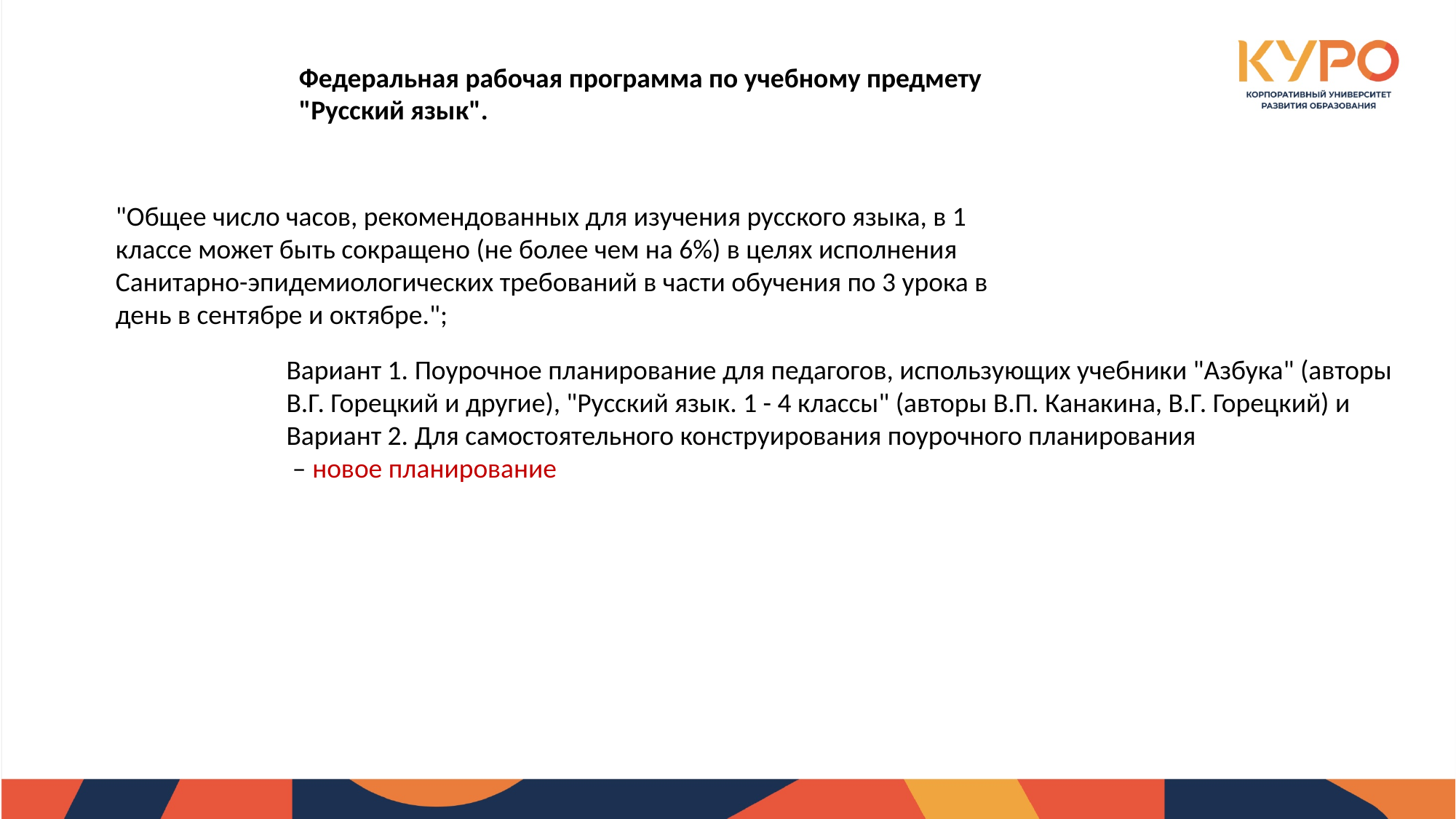

Федеральная рабочая программа по учебному предмету "Русский язык".
"Общее число часов, рекомендованных для изучения русского языка, в 1 классе может быть сокращено (не более чем на 6%) в целях исполнения Санитарно-эпидемиологических требований в части обучения по 3 урока в день в сентябре и октябре.";
Вариант 1. Поурочное планирование для педагогов, использующих учебники "Азбука" (авторы В.Г. Горецкий и другие), "Русский язык. 1 - 4 классы" (авторы В.П. Канакина, В.Г. Горецкий) и Вариант 2. Для самостоятельного конструирования поурочного планирования
 – новое планирование